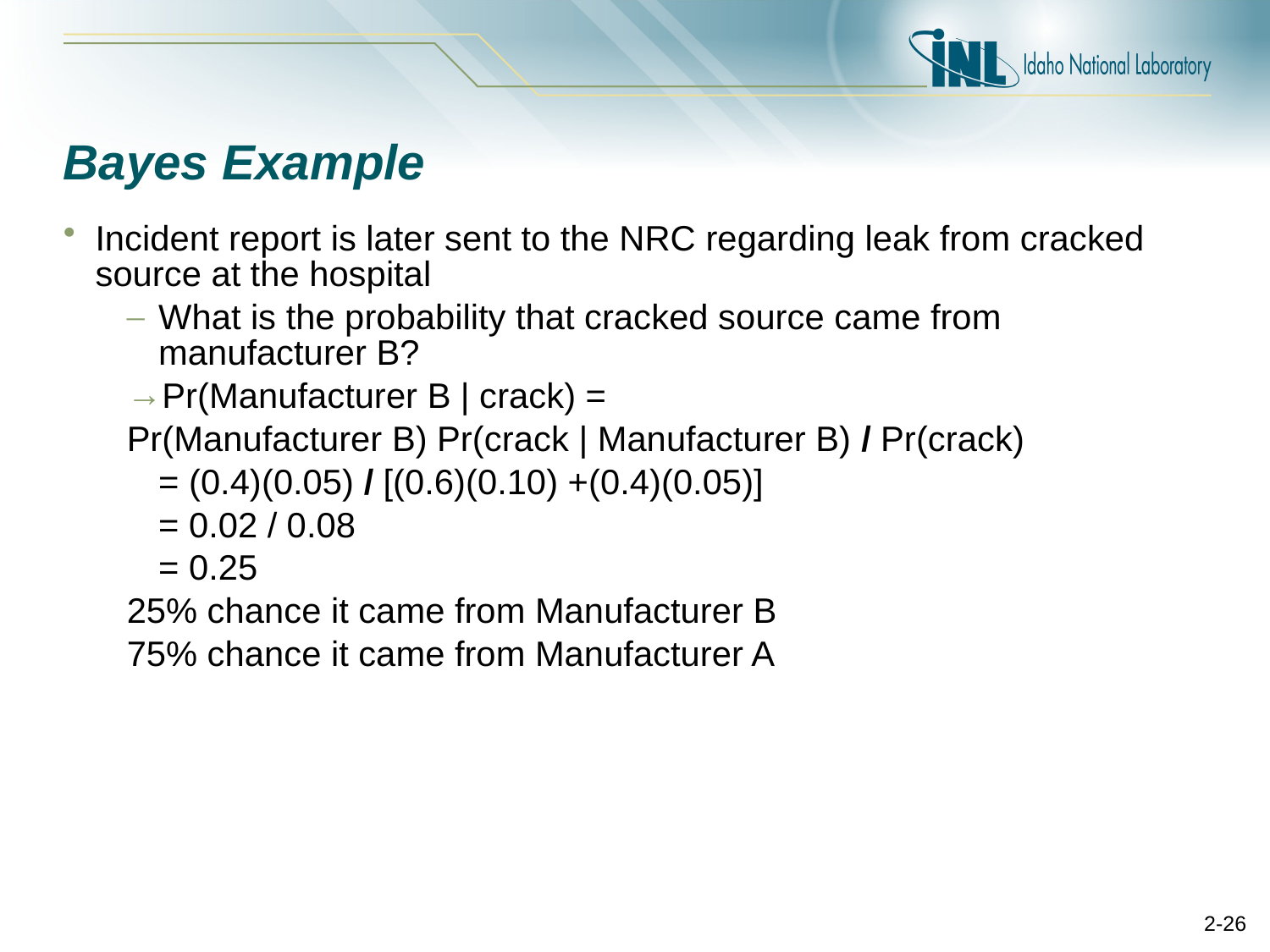

# Bayes Example
Incident report is later sent to the NRC regarding leak from cracked source at the hospital
What is the probability that cracked source came from manufacturer B?
Pr(Manufacturer B | crack) =
Pr(Manufacturer B) Pr(crack | Manufacturer B) / Pr(crack)
	= (0.4)(0.05) / [(0.6)(0.10) +(0.4)(0.05)]
	= 0.02 / 0.08
	= 0.25
25% chance it came from Manufacturer B
75% chance it came from Manufacturer A
2-26